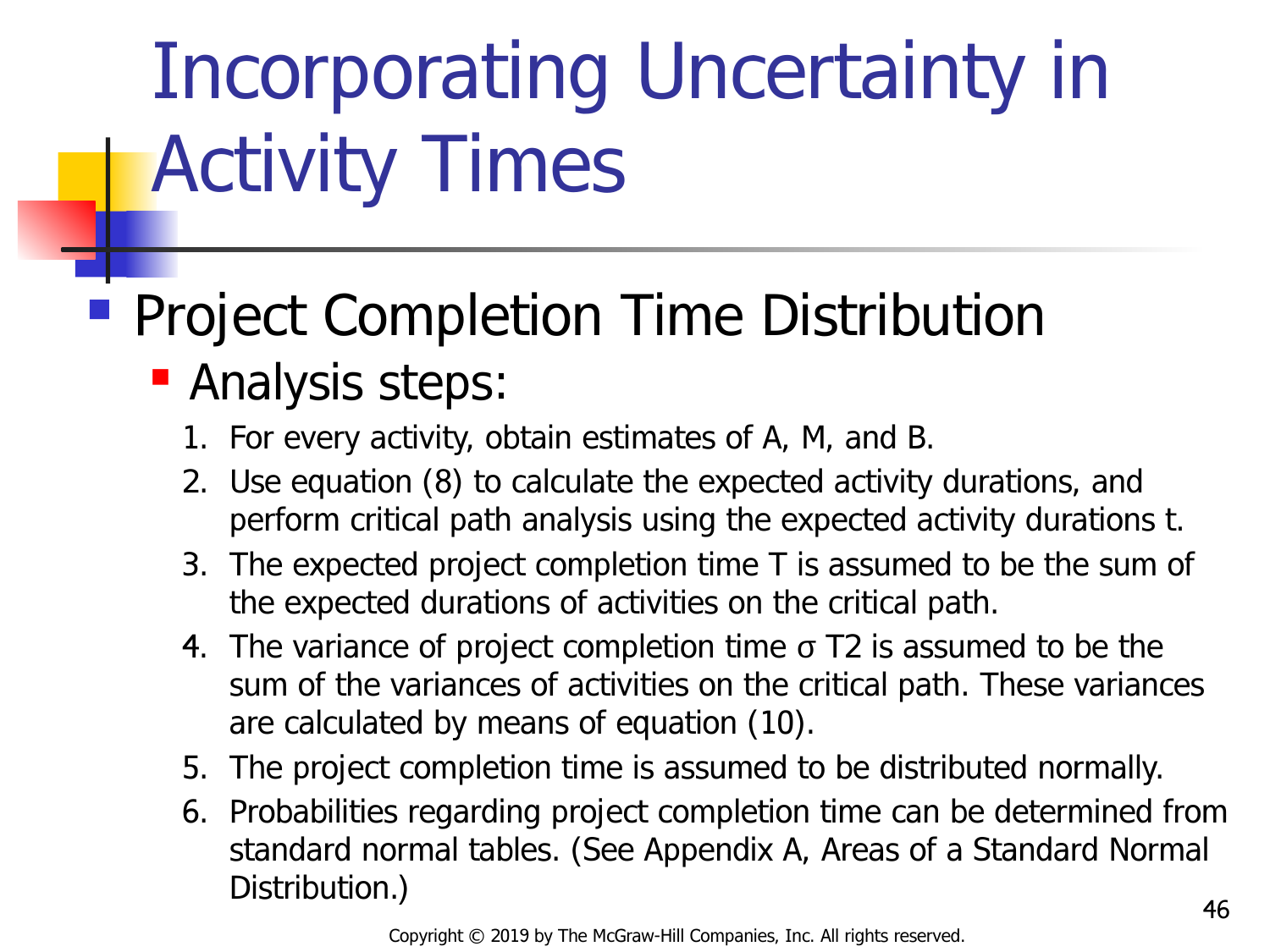

# Incorporating Uncertainty in Activity Times
Project Completion Time Distribution
Analysis steps:
For every activity, obtain estimates of A, M, and B.
Use equation (8) to calculate the expected activity durations, and perform critical path analysis using the expected activity durations t.
The expected project completion time T is assumed to be the sum of the expected durations of activities on the critical path.
The variance of project completion time σ T2 is assumed to be the sum of the variances of activities on the critical path. These variances are calculated by means of equation (10).
The project completion time is assumed to be distributed normally.
Probabilities regarding project completion time can be determined from standard normal tables. (See Appendix A, Areas of a Standard Normal Distribution.)

46
Copyright © 2019 by The McGraw-Hill Companies, Inc. All rights reserved.